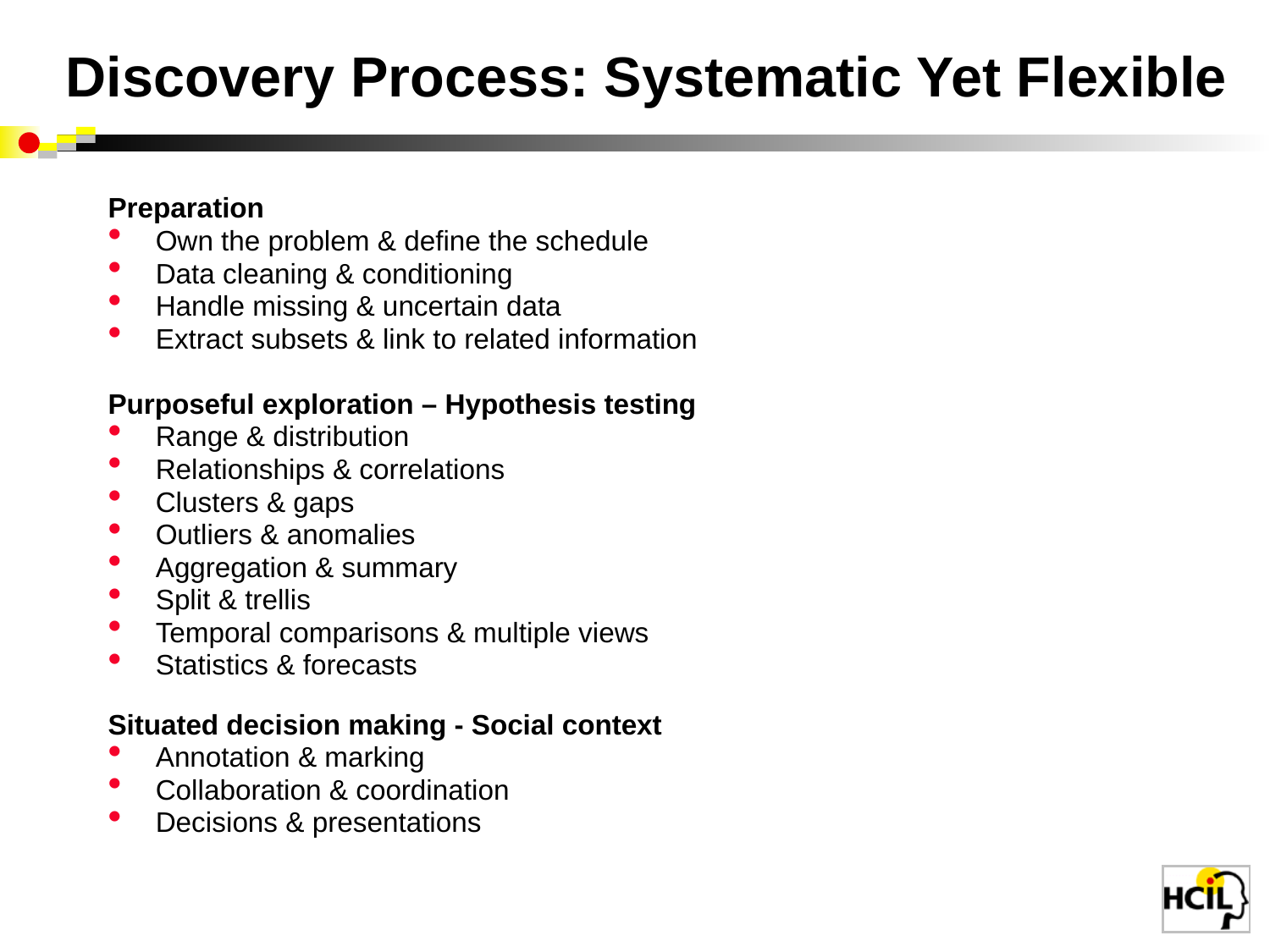

# Discovery Process: Systematic Yet Flexible
Preparation
Own the problem & define the schedule
Data cleaning & conditioning
Handle missing & uncertain data
Extract subsets & link to related information

Purposeful exploration – Hypothesis testing
Range & distribution
Relationships & correlations
Clusters & gaps
Outliers & anomalies
Aggregation & summary
Split & trellis
Temporal comparisons & multiple views
Statistics & forecasts
Situated decision making - Social context
Annotation & marking
Collaboration & coordination
Decisions & presentations